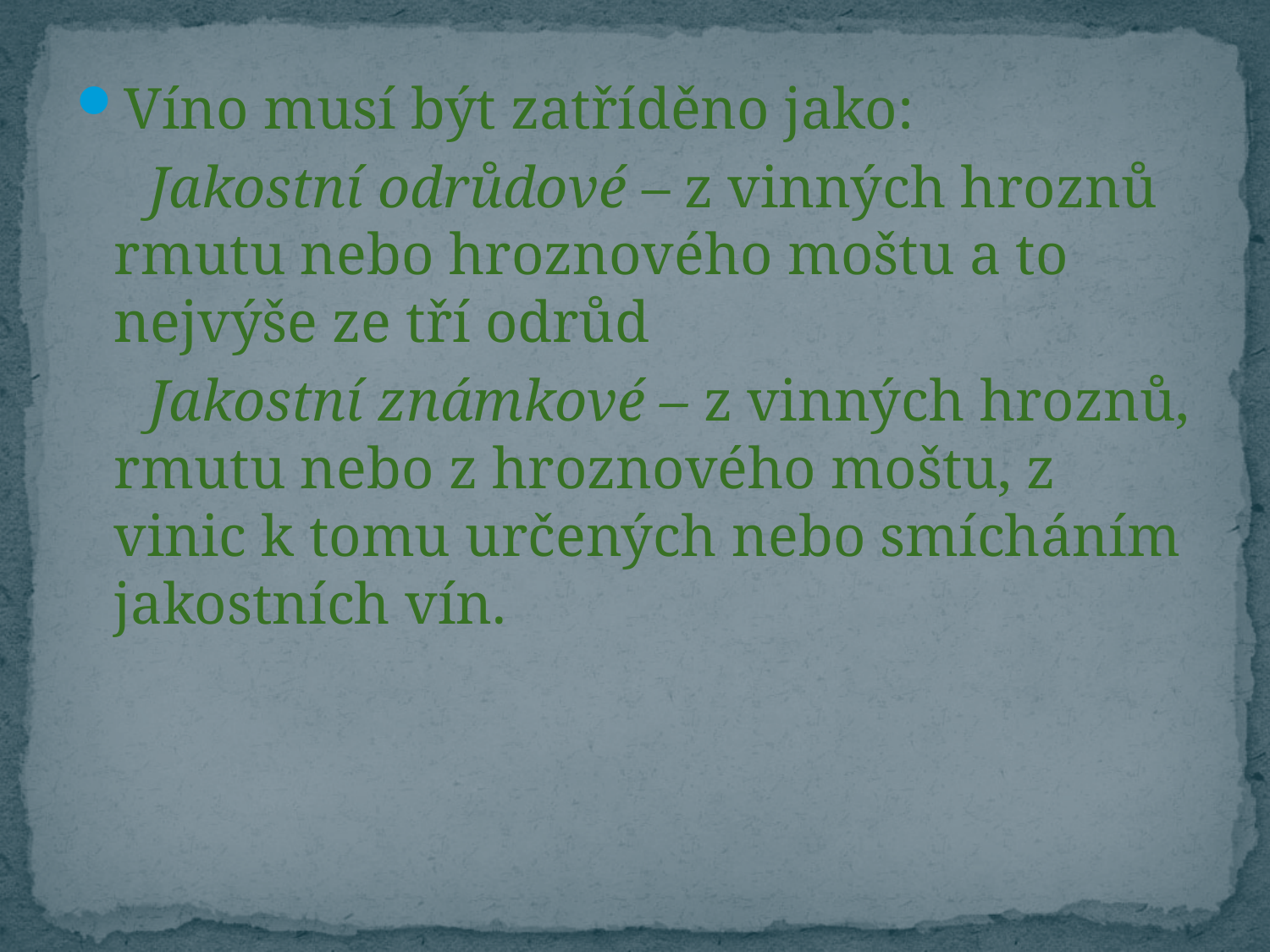

Víno musí být zatříděno jako:
     Jakostní odrůdové – z vinných hroznů rmutu nebo hroznového moštu a to nejvýše ze tří odrůd
     Jakostní známkové – z vinných hroznů, rmutu nebo z hroznového moštu, z vinic k tomu určených nebo smícháním jakostních vín.